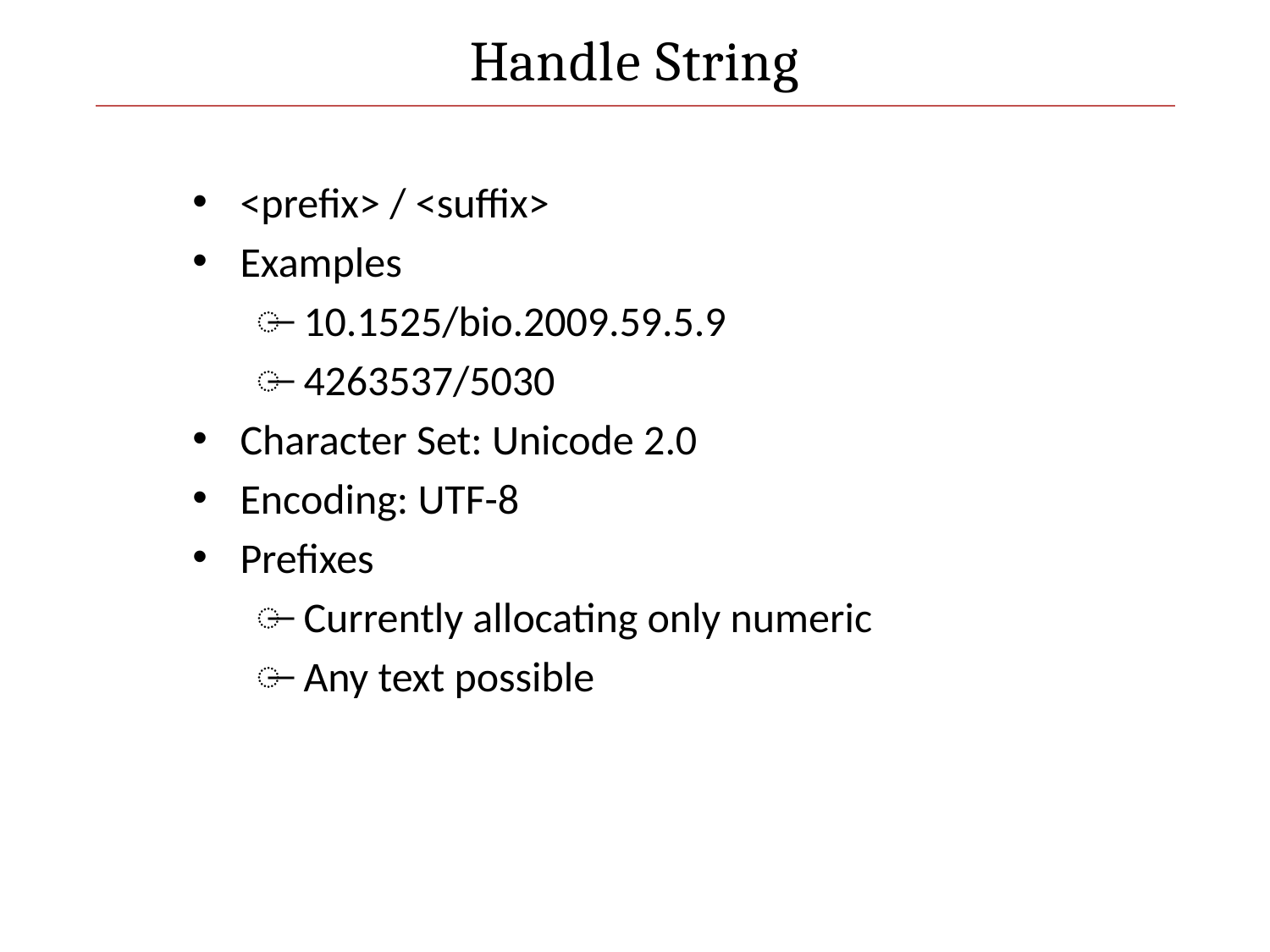

Handle String
<prefix> / <suffix>
Examples
10.1525/bio.2009.59.5.9
4263537/5030
Character Set: Unicode 2.0
Encoding: UTF-8
Prefixes
Currently allocating only numeric
Any text possible